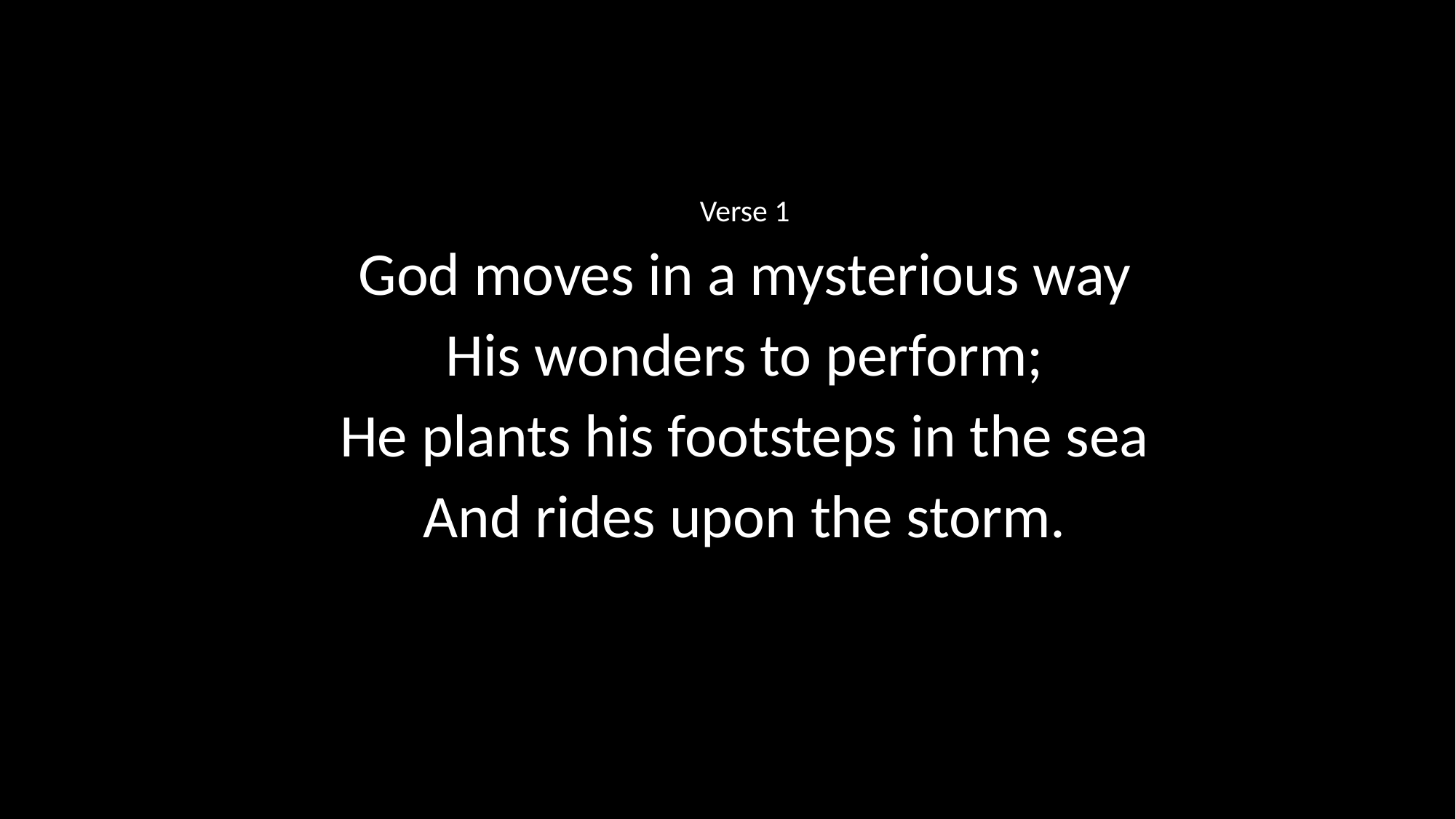

Verse 1
God moves in a mysterious way
His wonders to perform;
He plants his footsteps in the sea
And rides upon the storm.